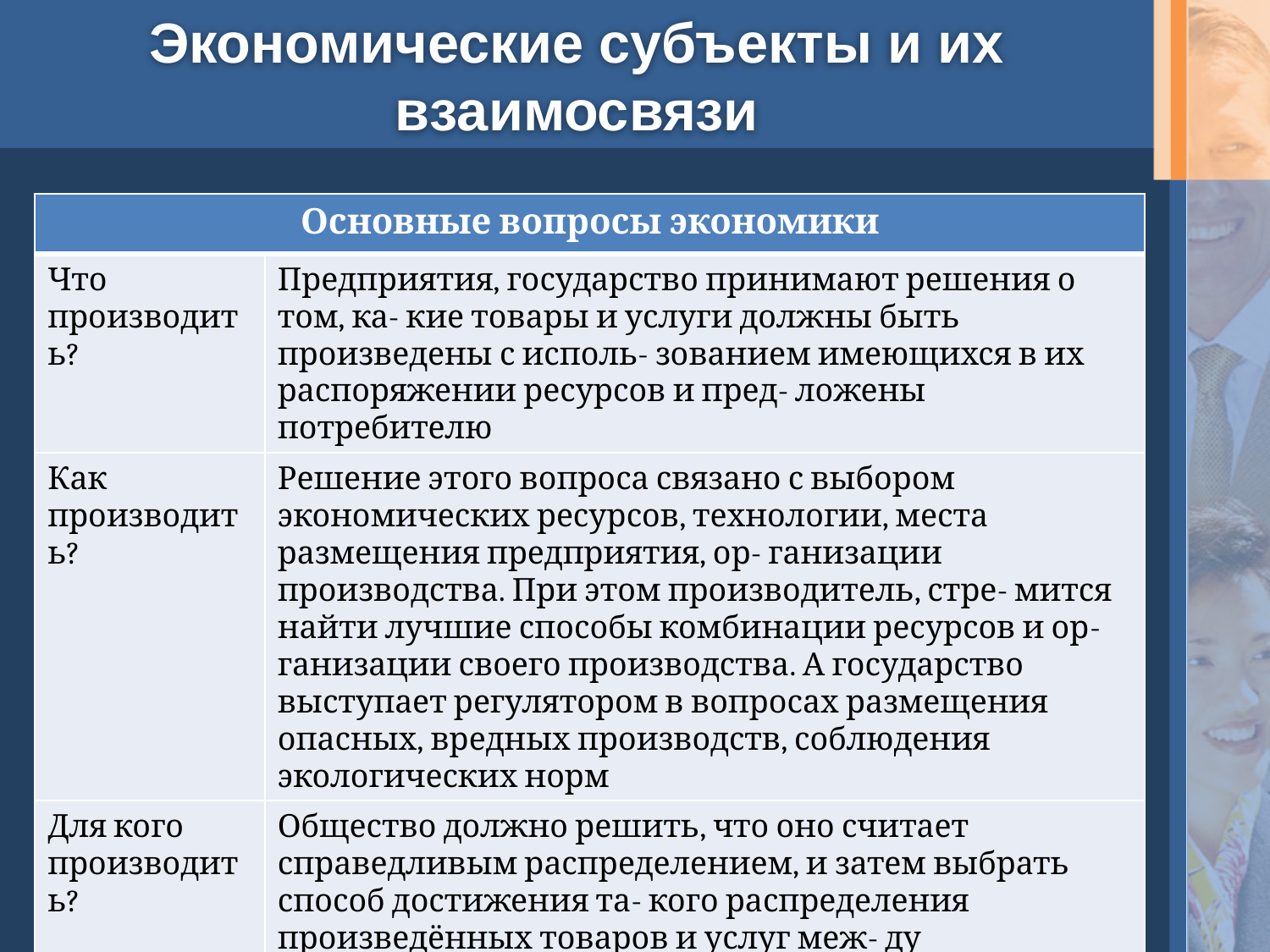

# Экономические субъекты и их взаимосвязи
| Основные вопросы экономики |  |
| --- | --- |
| Что производить? | Предприятия, государство принимают решения о том, ка- кие товары и услуги должны быть произведены с исполь- зованием имеющихся в их распоряжении ресурсов и пред- ложены потребителю |
| Как производить? | Решение этого вопроса связано с выбором экономических ресурсов, технологии, места размещения предприятия, ор- ганизации производства. При этом производитель, стре- мится найти лучшие способы комбинации ресурсов и ор- ганизации своего производства. А государство выступает регулятором в вопросах размещения опасных, вредных производств, соблюдения экологических норм |
| Для кого производить? | Общество должно решить, что оно считает справедливым распределением, и затем выбрать способ достижения та- кого распределения произведённых товаров и услуг меж- ду потребителями |